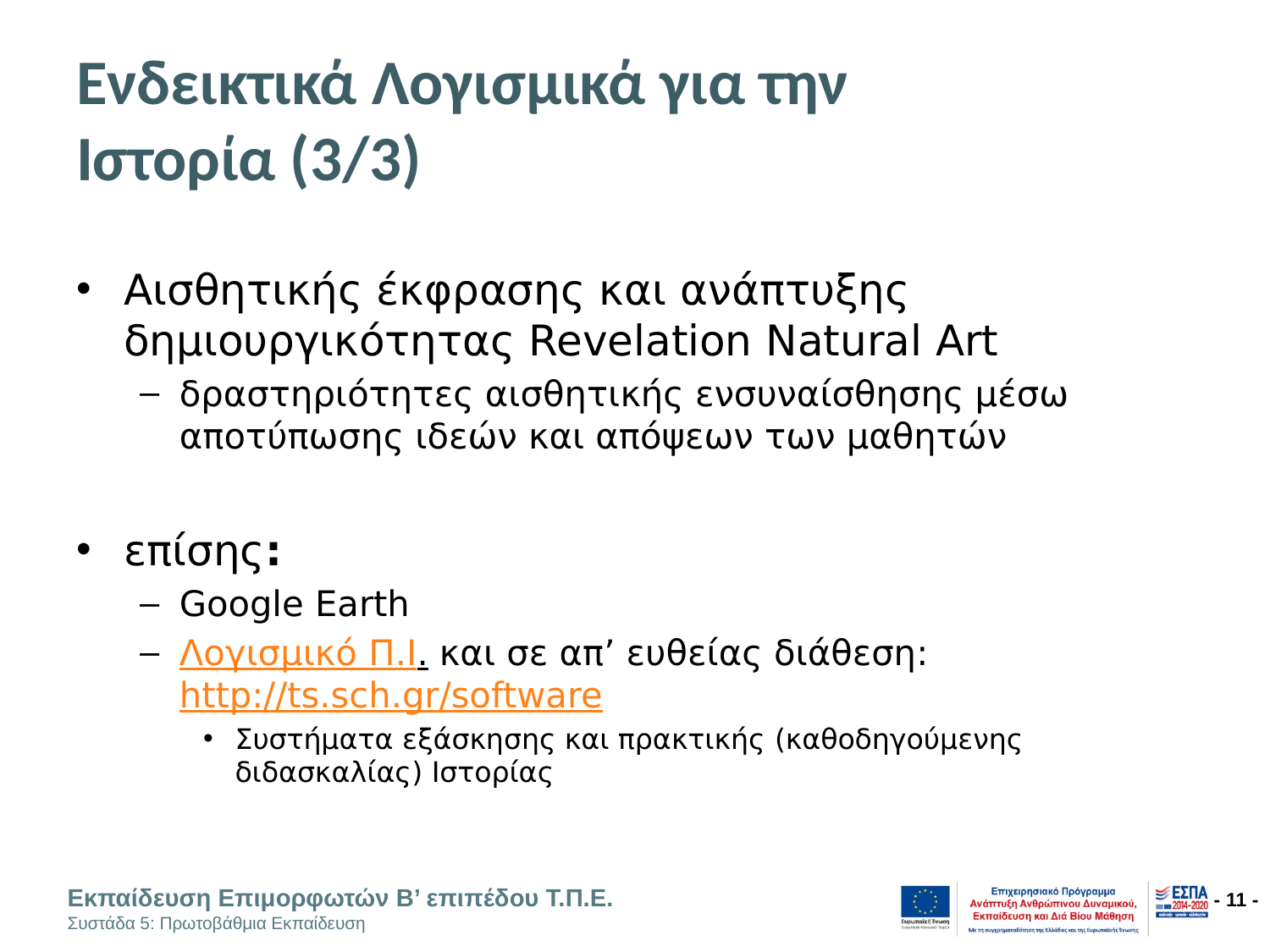

# Ενδεικτικά Λογισμικά για την Ιστορία (3/3)
Αισθητικής έκφρασης και ανάπτυξης δημιουργικότητας Revelation Natural Art
δραστηριότητες αισθητικής ενσυναίσθησης μέσω αποτύπωσης ιδεών και απόψεων των μαθητών

επίσης:
Google Earth
Λογισμικό Π.Ι. και σε απ’ ευθείας διάθεση: http://ts.sch.gr/software
Συστήματα εξάσκησης και πρακτικής (καθοδηγούμενης διδασκαλίας) Ιστορίας